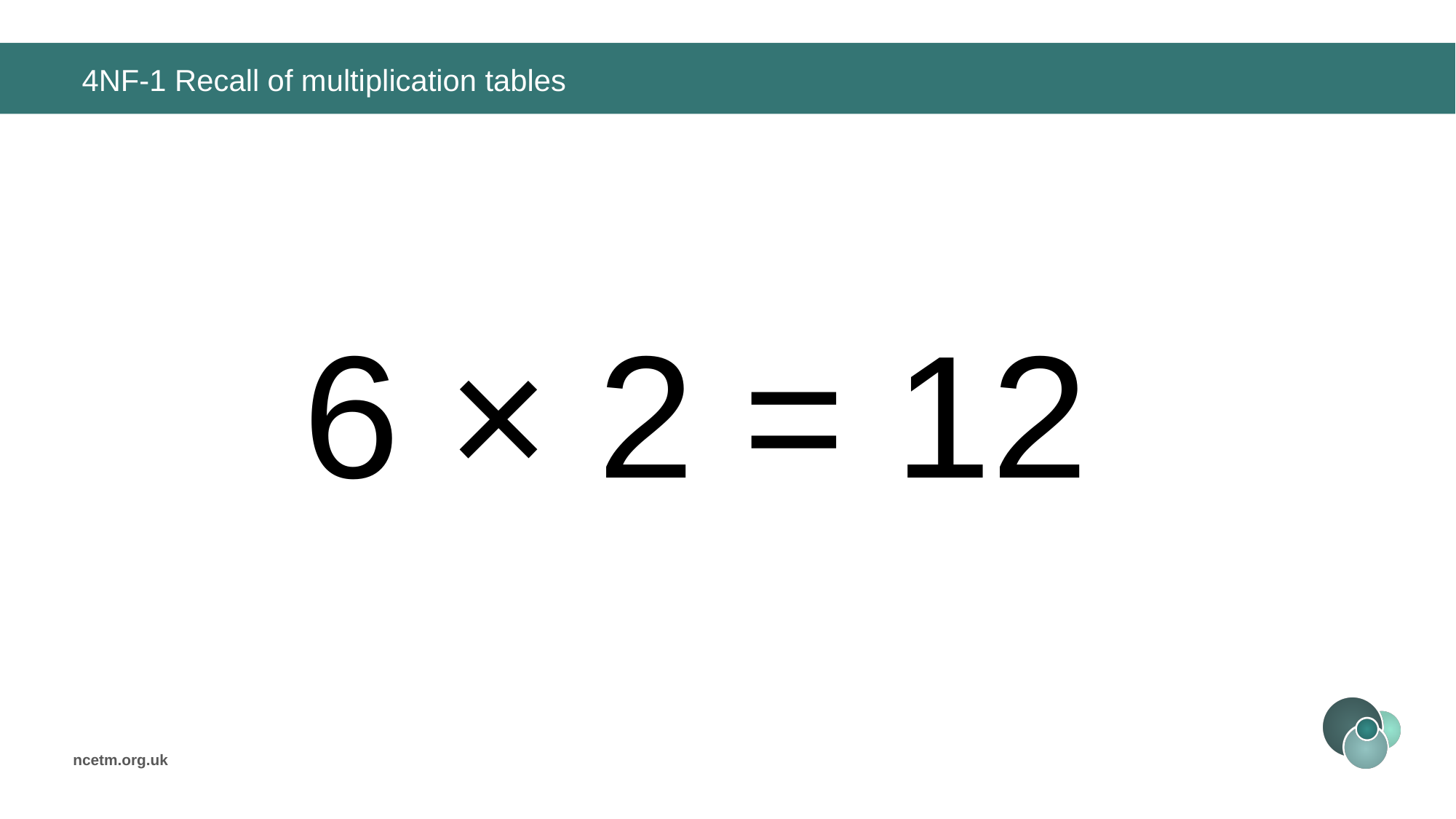

# 4NF-1 Recall of multiplication tables
6 × 2 =
12